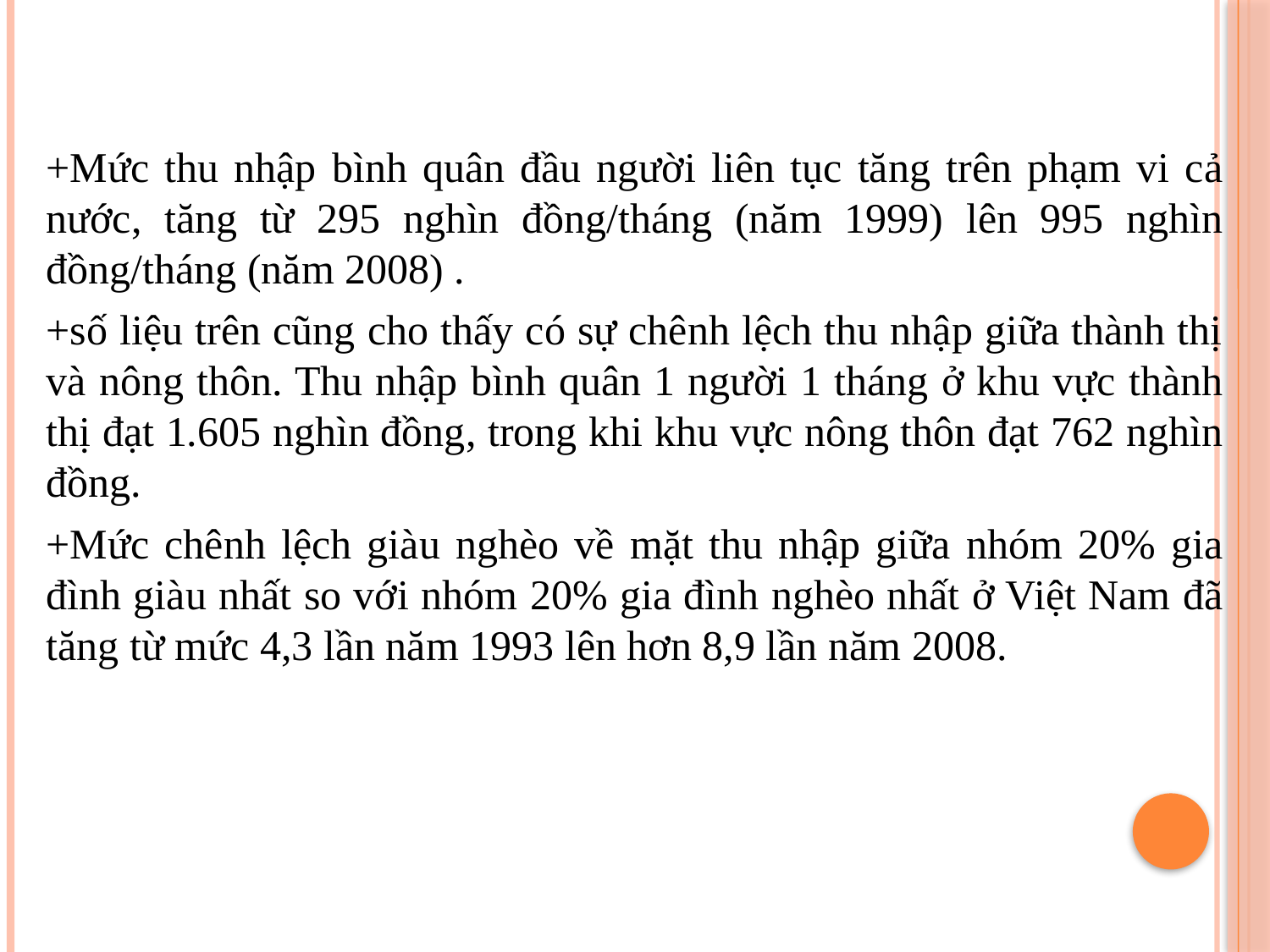

#
+Mức thu nhập bình quân đầu người liên tục tăng trên phạm vi cả nước, tăng từ 295 nghìn đồng/tháng (năm 1999) lên 995 nghìn đồng/tháng (năm 2008) .
+số liệu trên cũng cho thấy có sự chênh lệch thu nhập giữa thành thị và nông thôn. Thu nhập bình quân 1 người 1 tháng ở khu vực thành thị đạt 1.605 nghìn đồng, trong khi khu vực nông thôn đạt 762 nghìn đồng.
+Mức chênh lệch giàu nghèo về mặt thu nhập giữa nhóm 20% gia đình giàu nhất so với nhóm 20% gia đình nghèo nhất ở Việt Nam đã tăng từ mức 4,3 lần năm 1993 lên hơn 8,9 lần năm 2008.